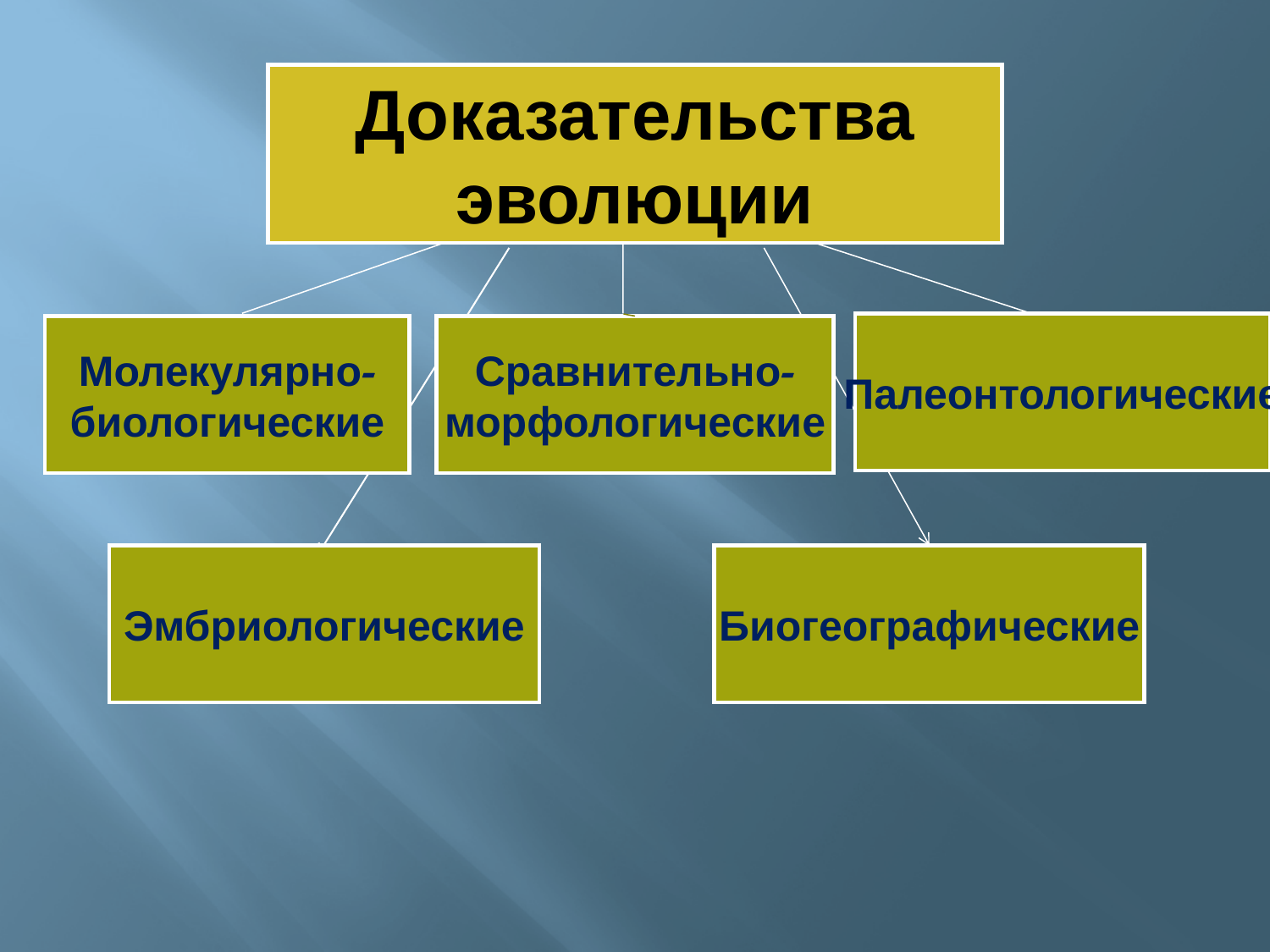

Доказательства
эволюции

Палеонтологические
Молекулярно-
биологические
Сравнительно-
морфологические
Эмбриологические

Биогеографические